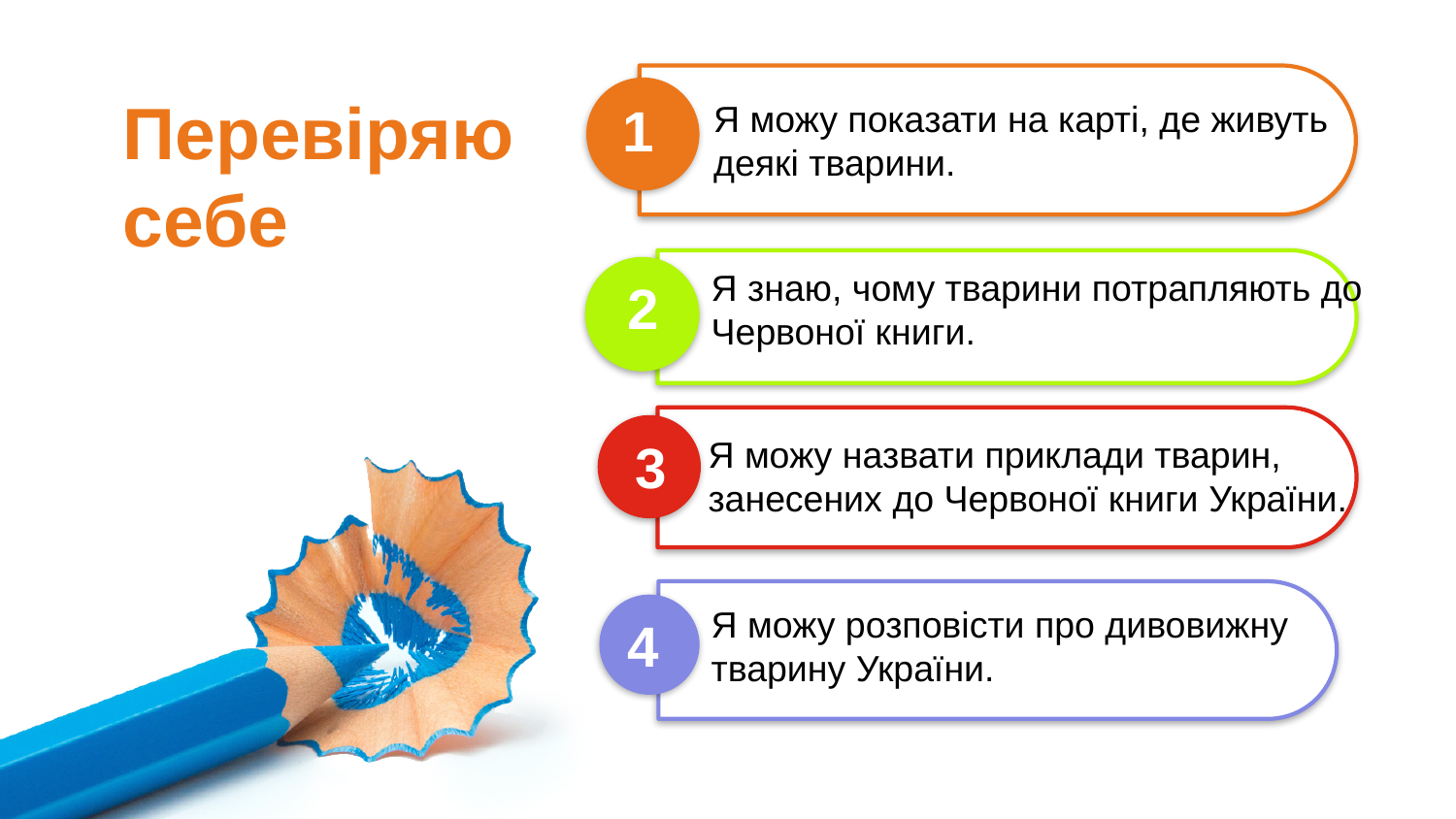

Перевіряю себе

1
Я можу показати на карті, де живуть деякі тварини.

Я знаю, чому тварини потрапляють до Червоної книги.
2

Я можу назвати приклади тварин, занесених до Червоної книги України.

3

Я можу розповісти про дивовижну
тварину України.

4